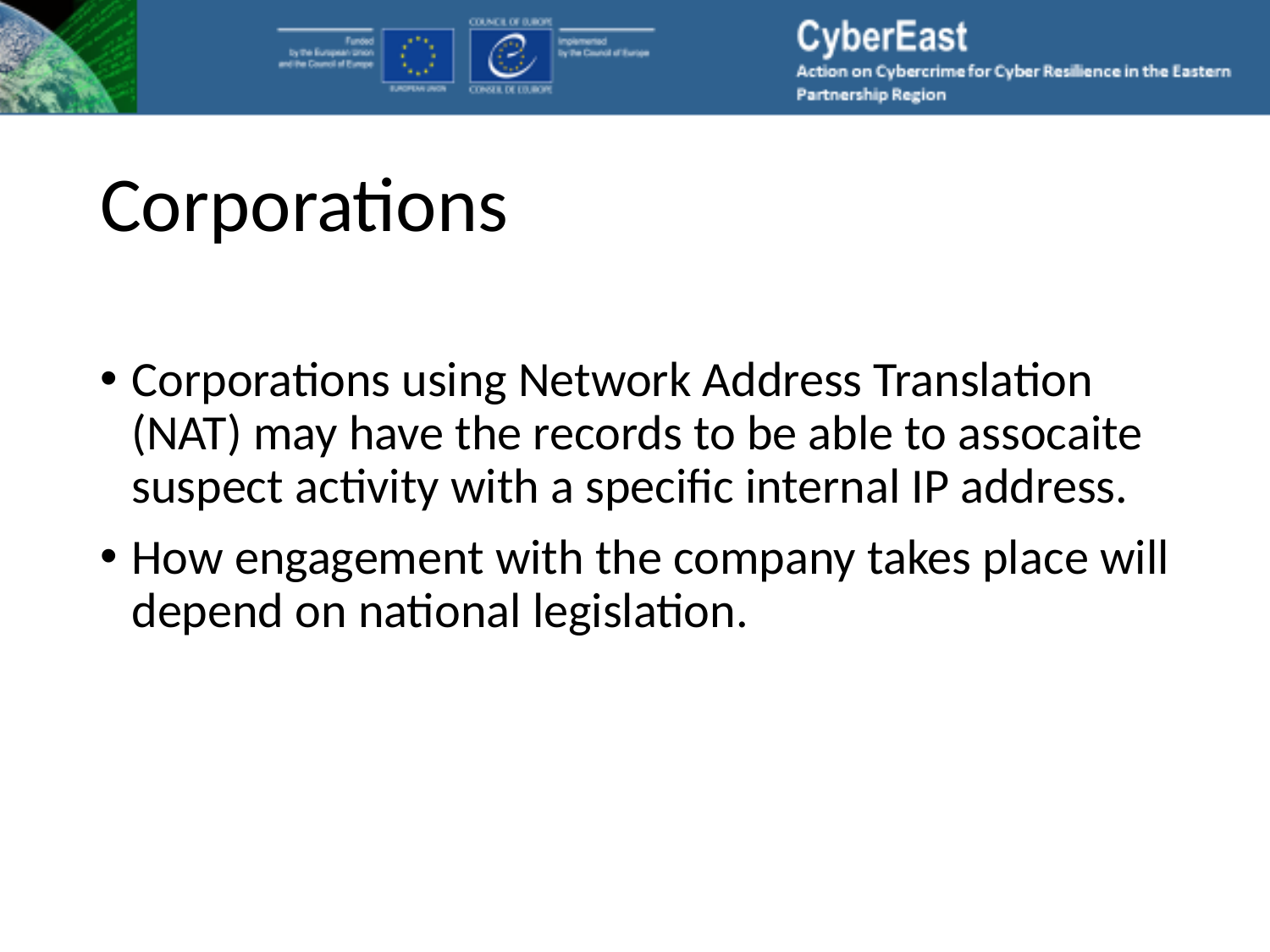

# Corporations
Corporations using Network Address Translation (NAT) may have the records to be able to assocaite suspect activity with a specific internal IP address.
How engagement with the company takes place will depend on national legislation.